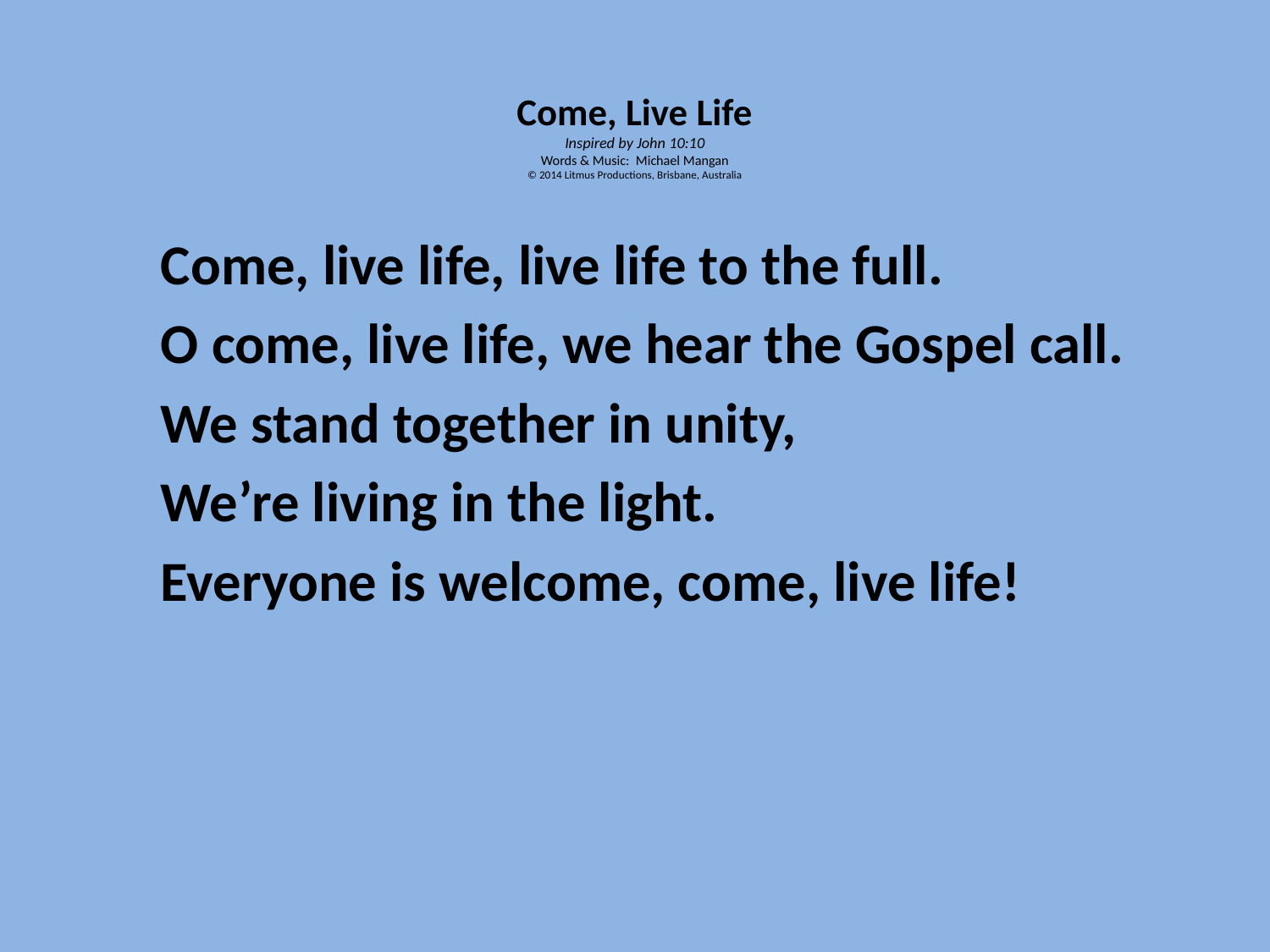

# Come, Live Life Inspired by John 10:10 Words & Music:  Michael Mangan © 2014 Litmus Productions, Brisbane, Australia
Come, live life, live life to the full.
O come, live life, we hear the Gospel call.
We stand together in unity,
We’re living in the light.
Everyone is welcome, come, live life!